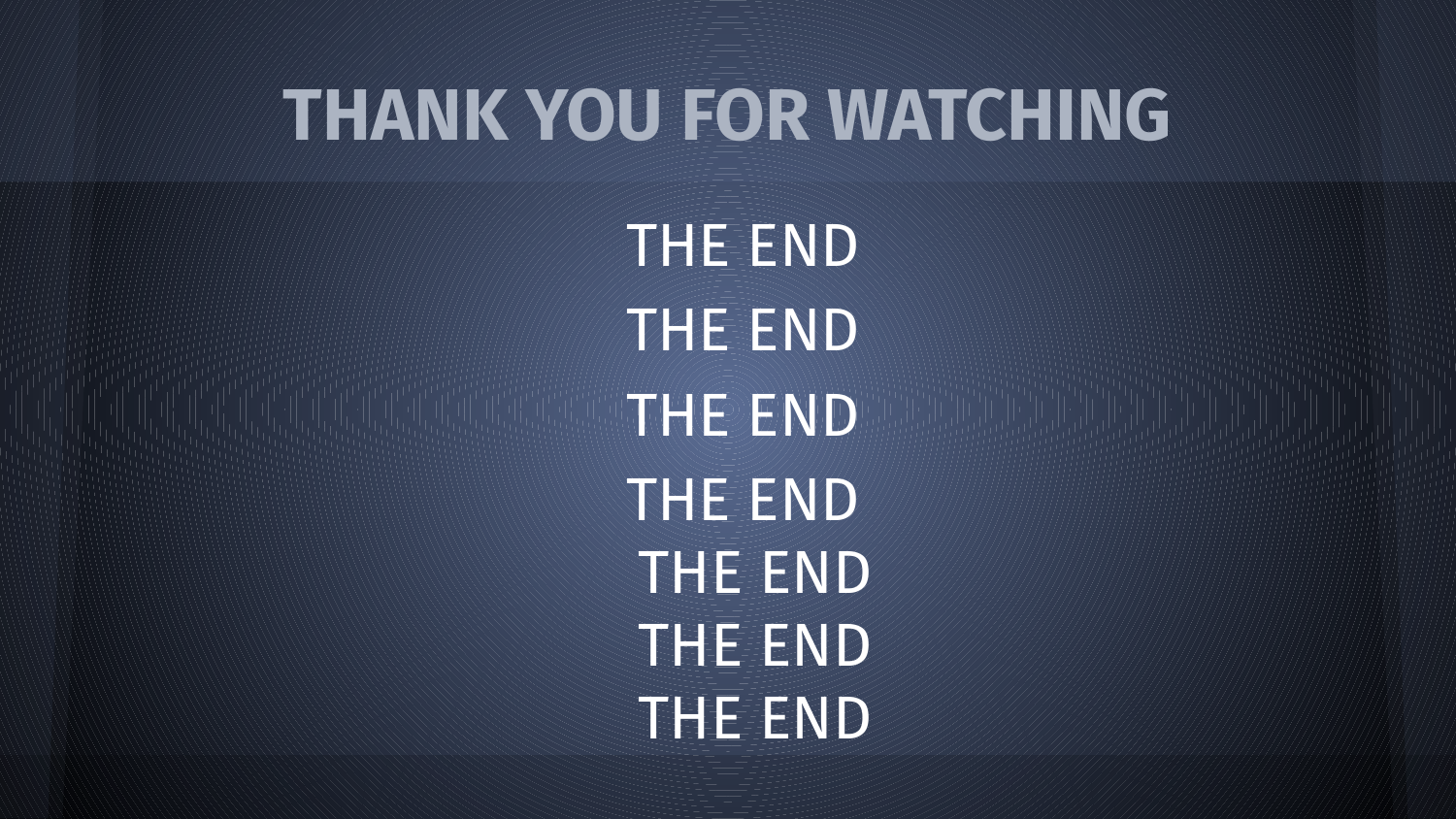

# THANK YOU FOR WATCHING
THE END
THE END
THE END
THE END
THE END
THE END
THE END